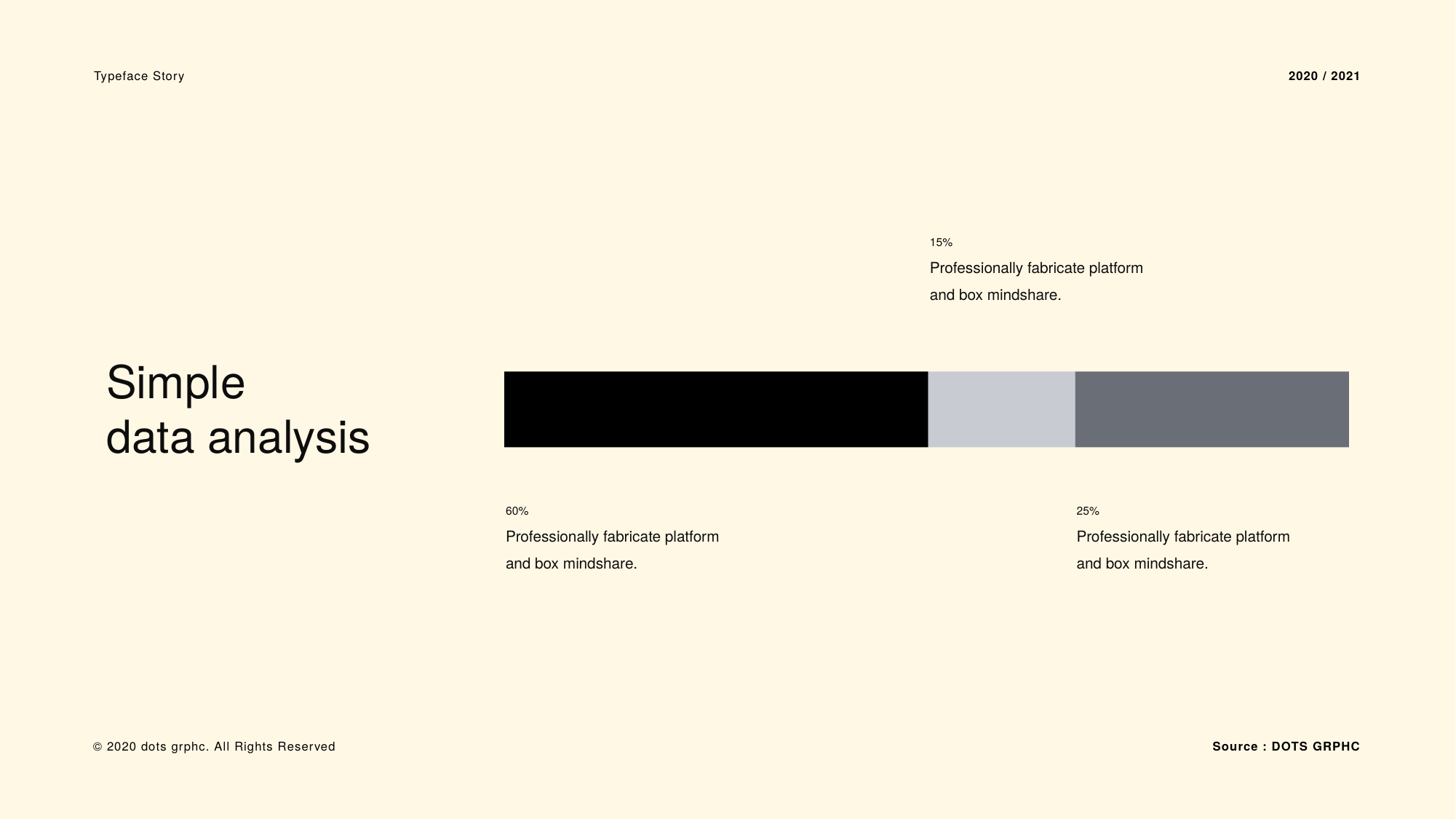

Typeface Story
2020 / 2021
15%
Professionally fabricate platform
and box mindshare.
Simple
data analysis

60%
Professionally fabricate platform
and box mindshare.
25%
Professionally fabricate platform
and box mindshare.
Source : DOTS GRPHC
© 2020 dots grphc. All Rights Reserved